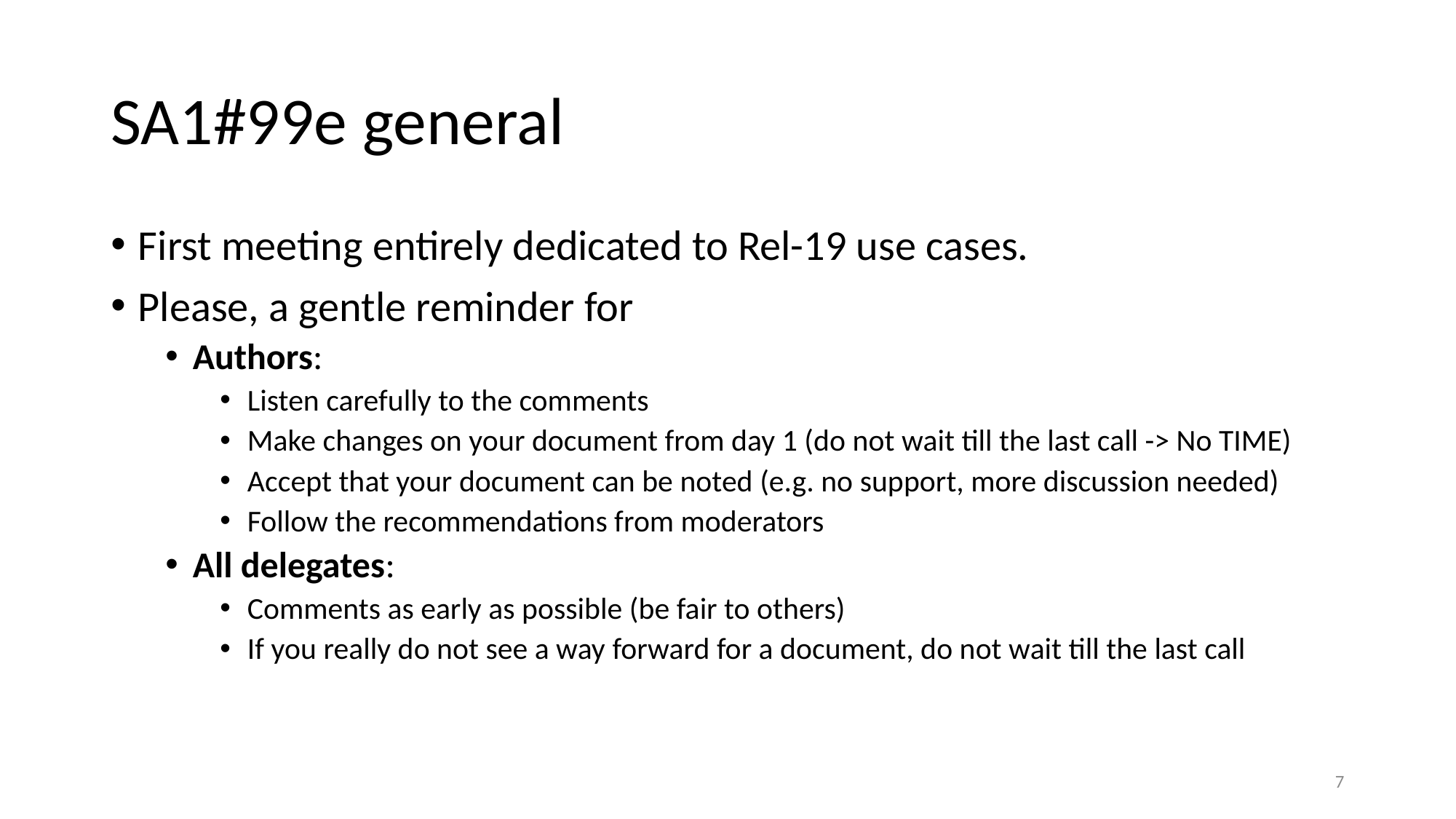

# SA1#99e general
First meeting entirely dedicated to Rel-19 use cases.
Please, a gentle reminder for
Authors:
Listen carefully to the comments
Make changes on your document from day 1 (do not wait till the last call -> No TIME)
Accept that your document can be noted (e.g. no support, more discussion needed)
Follow the recommendations from moderators
All delegates:
Comments as early as possible (be fair to others)
If you really do not see a way forward for a document, do not wait till the last call
7